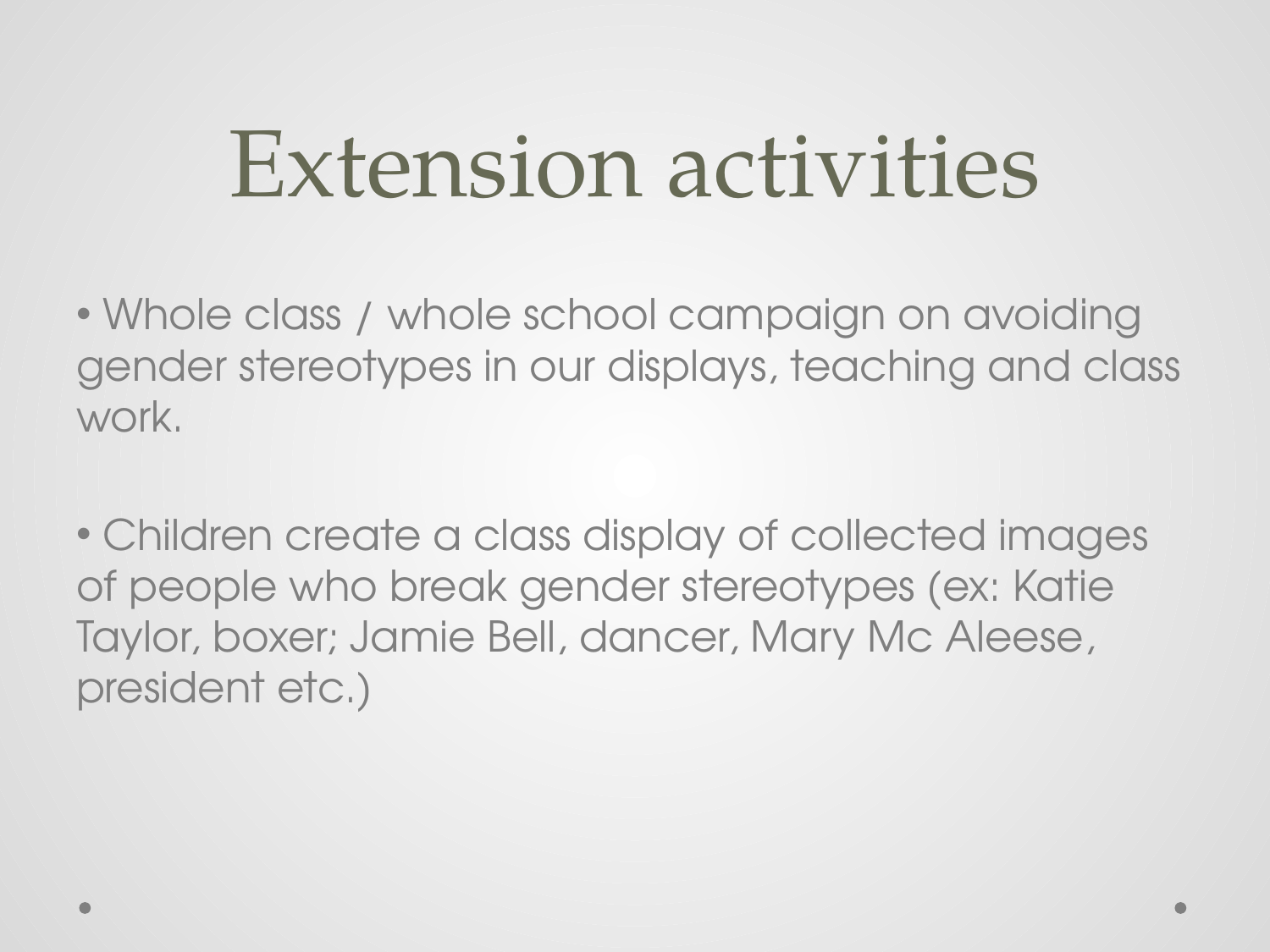

# Extension activities

 Whole class / whole school campaign on avoiding gender stereotypes in our displays, teaching and class work.

 Children create a class display of collected images of people who break gender stereotypes (ex: Katie Taylor, boxer; Jamie Bell, dancer, Mary Mc Aleese, president etc.)